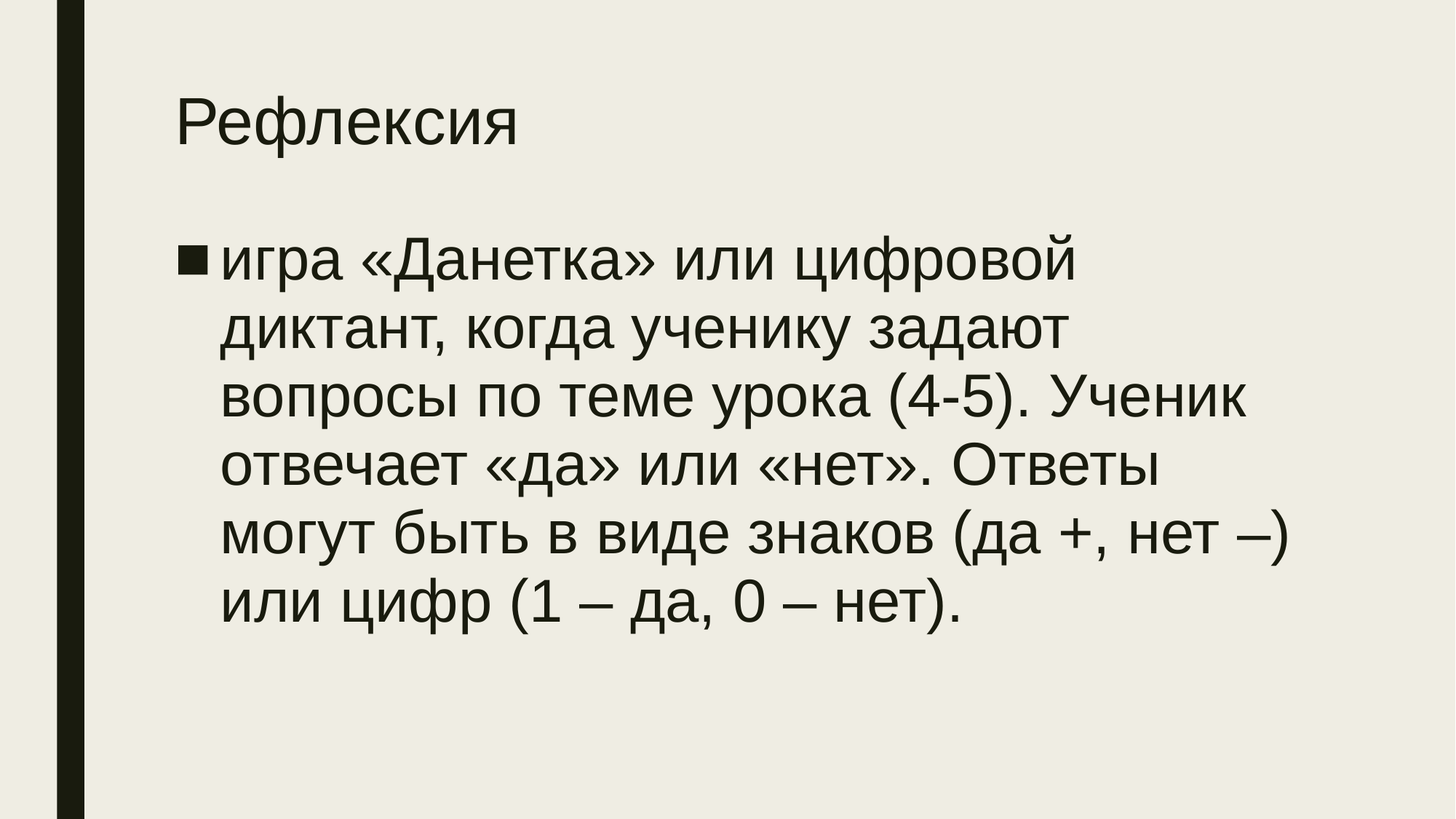

# Рефлексия
игра «Данетка» или цифровой диктант, когда ученику задают вопросы по теме урока (4-5). Ученик отвечает «да» или «нет». Ответы могут быть в виде знаков (да +, нет –) или цифр (1 – да, 0 – нет).